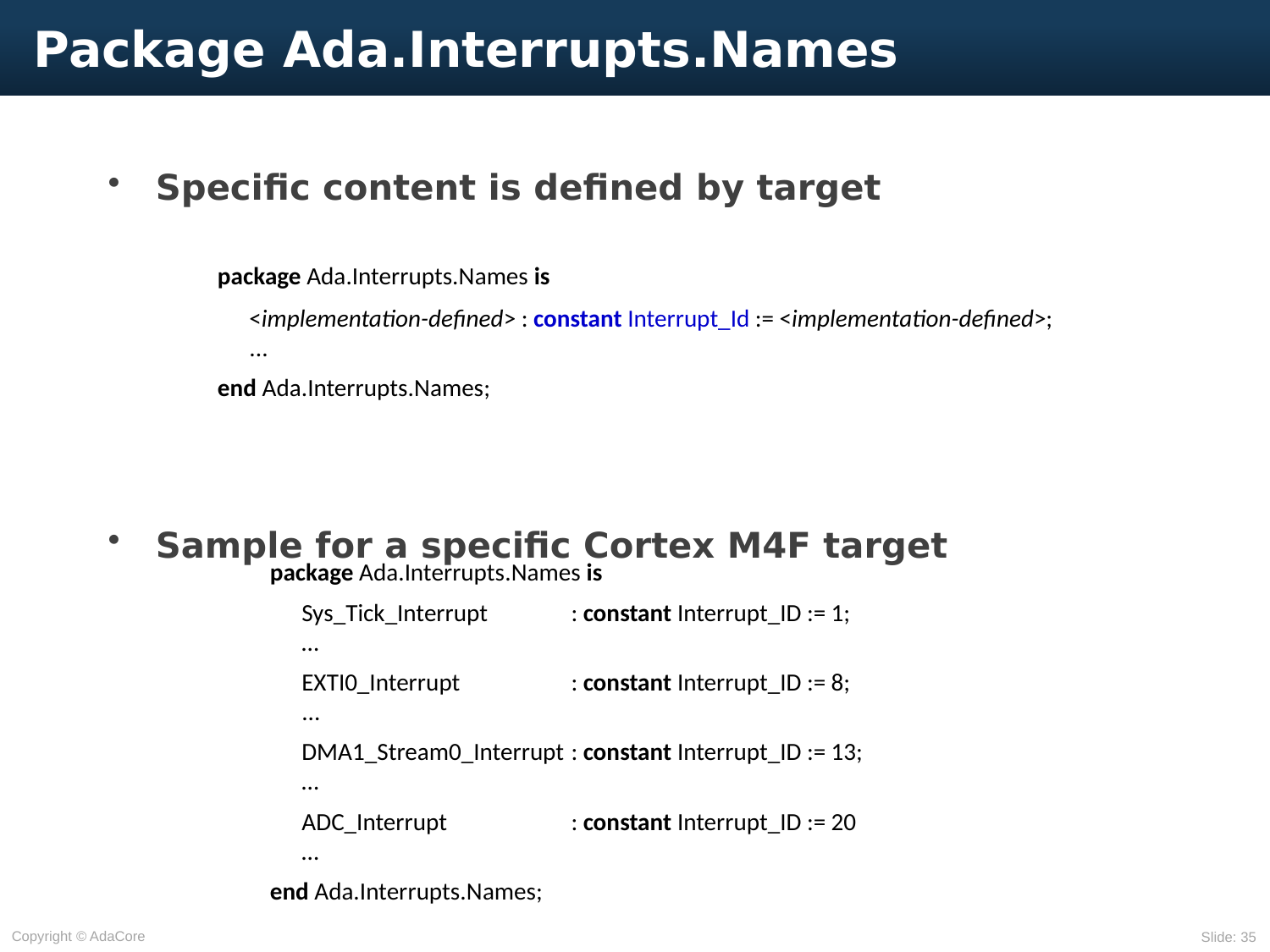

# Package Ada.Interrupts.Names
Specific content is defined by target

Sample for a specific Cortex M4F target
package Ada.Interrupts.Names is
	<implementation-defined> : constant Interrupt_Id := <implementation-defined>;
	...
end Ada.Interrupts.Names;
package Ada.Interrupts.Names is
	Sys_Tick_Interrupt     		: constant Interrupt_ID := 1;
	…
	EXTI0_Interrupt        		: constant Interrupt_ID := 8;
	...
	DMA1_Stream0_Interrupt	: constant Interrupt_ID := 13;
	…
	ADC_Interrupt          		: constant Interrupt_ID := 20
	…
end Ada.Interrupts.Names;